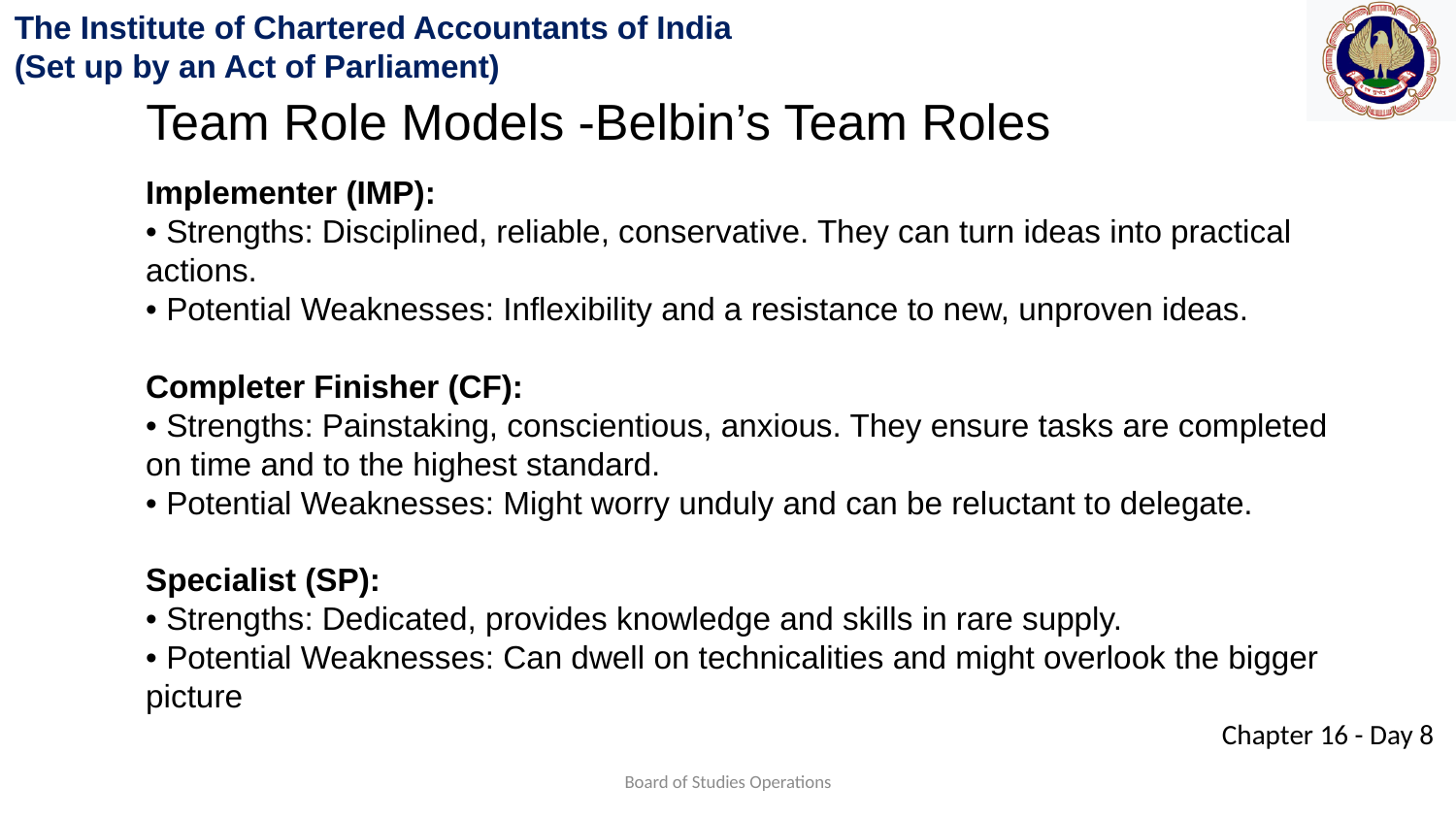

Team Role Models -Belbin’s Team Roles
Implementer (IMP):
• Strengths: Disciplined, reliable, conservative. They can turn ideas into practical actions.
• Potential Weaknesses: Inflexibility and a resistance to new, unproven ideas.

Completer Finisher (CF):
• Strengths: Painstaking, conscientious, anxious. They ensure tasks are completed on time and to the highest standard.
• Potential Weaknesses: Might worry unduly and can be reluctant to delegate.

Specialist (SP):
• Strengths: Dedicated, provides knowledge and skills in rare supply.
• Potential Weaknesses: Can dwell on technicalities and might overlook the bigger picture
Board of Studies Operations